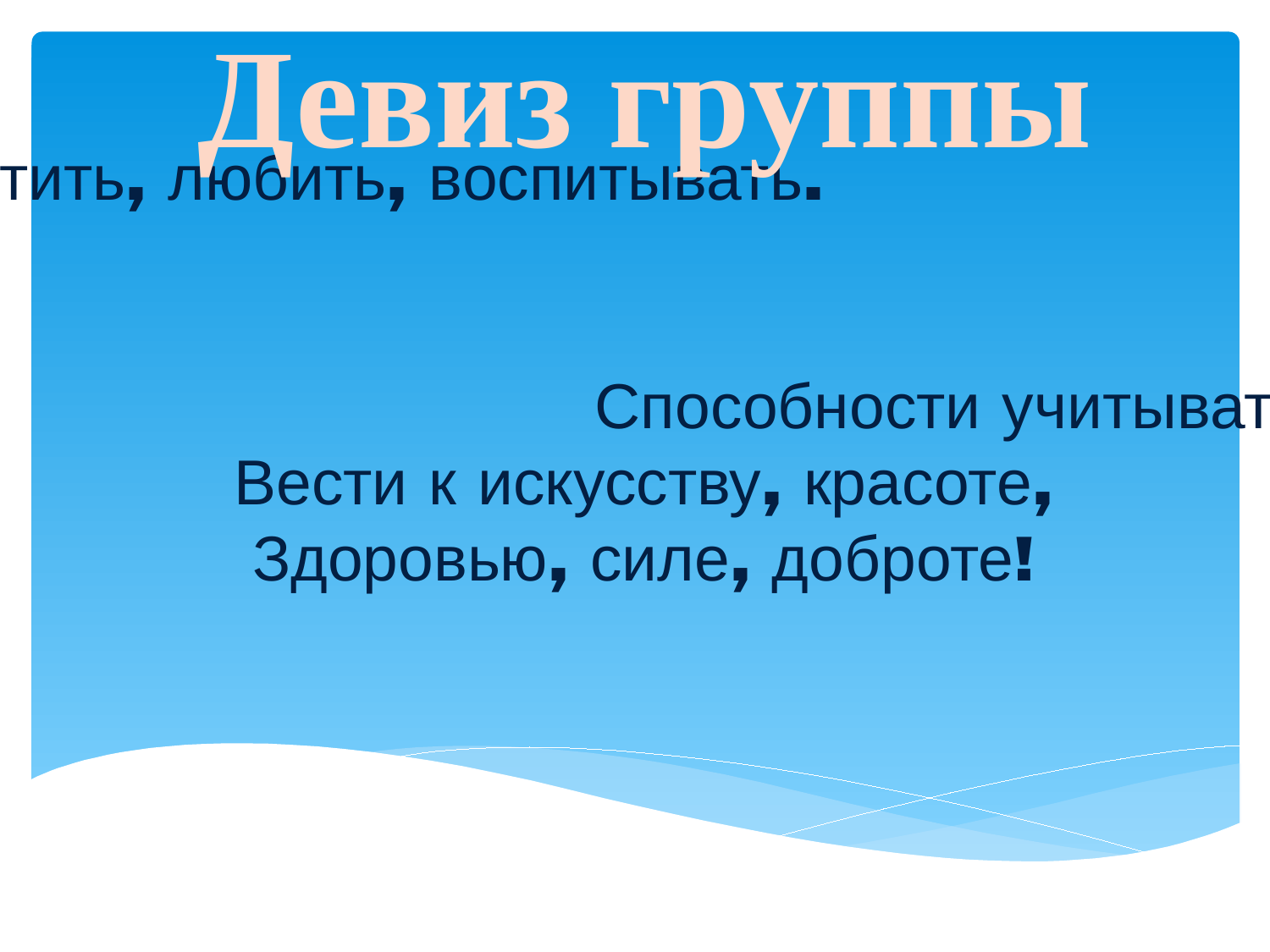

Девиз группы
# Растить, любить, воспитывать.                                                                                                                                                                                                         Способности учитывать Вести к искусству, красоте, Здоровью, силе, доброте!